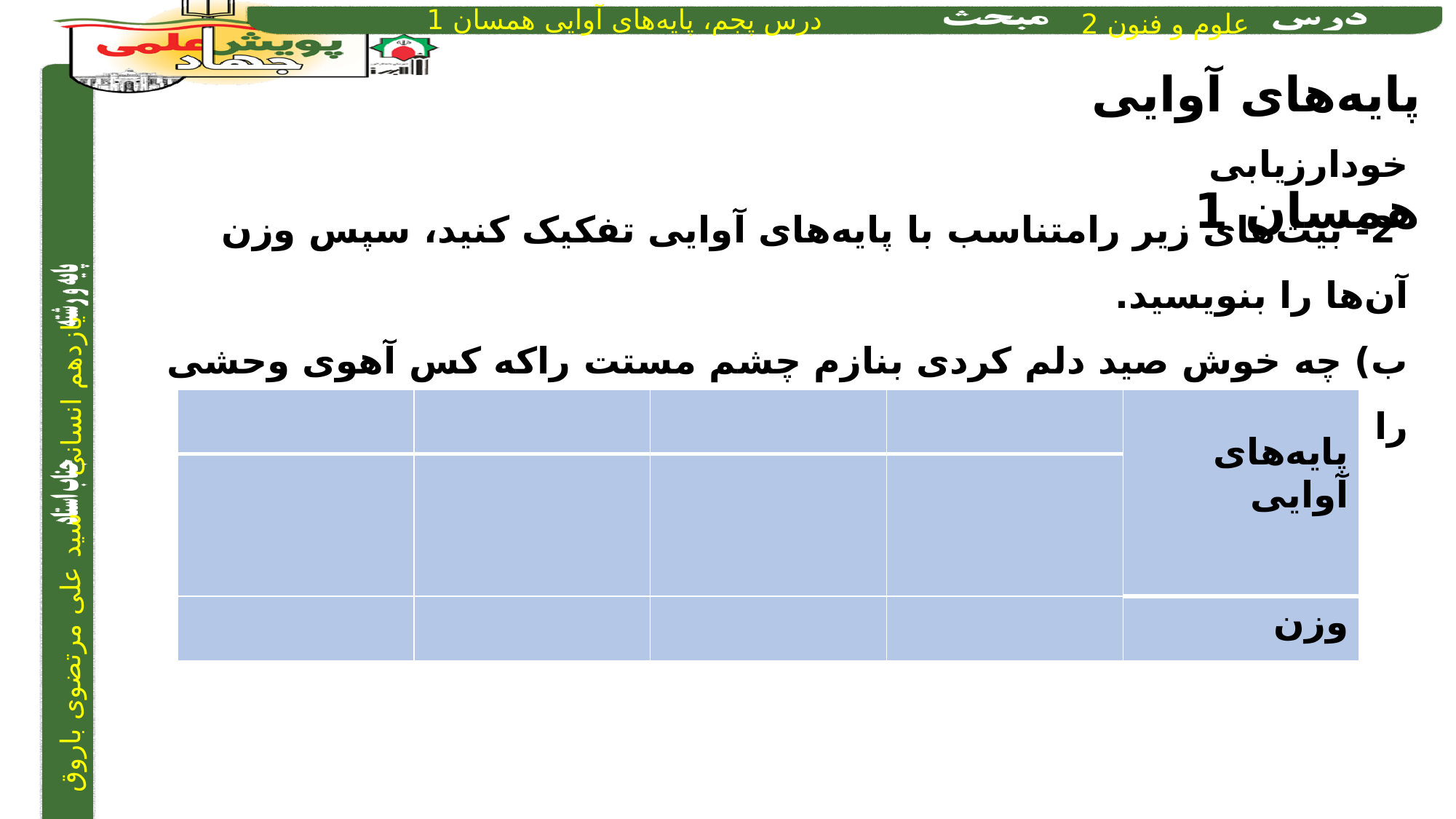

پایه‌های آوایی همسان 1
خودارزیابی
 2- بیت‌های زیر رامتناسب با پایه‌های آوایی تفکیک کنید، سپس وزن آن‌ها را بنویسید.
ب) چه خوش صید دلم کردی بنازم چشم مستت را	که کس آهوی وحشی را از این بهترنمی‌گیرد

|  |  |  |  | پایه‌های آوایی |
| --- | --- | --- | --- | --- |
|  |  |  |  |  |
|  |  |  |  | وزن‌ |